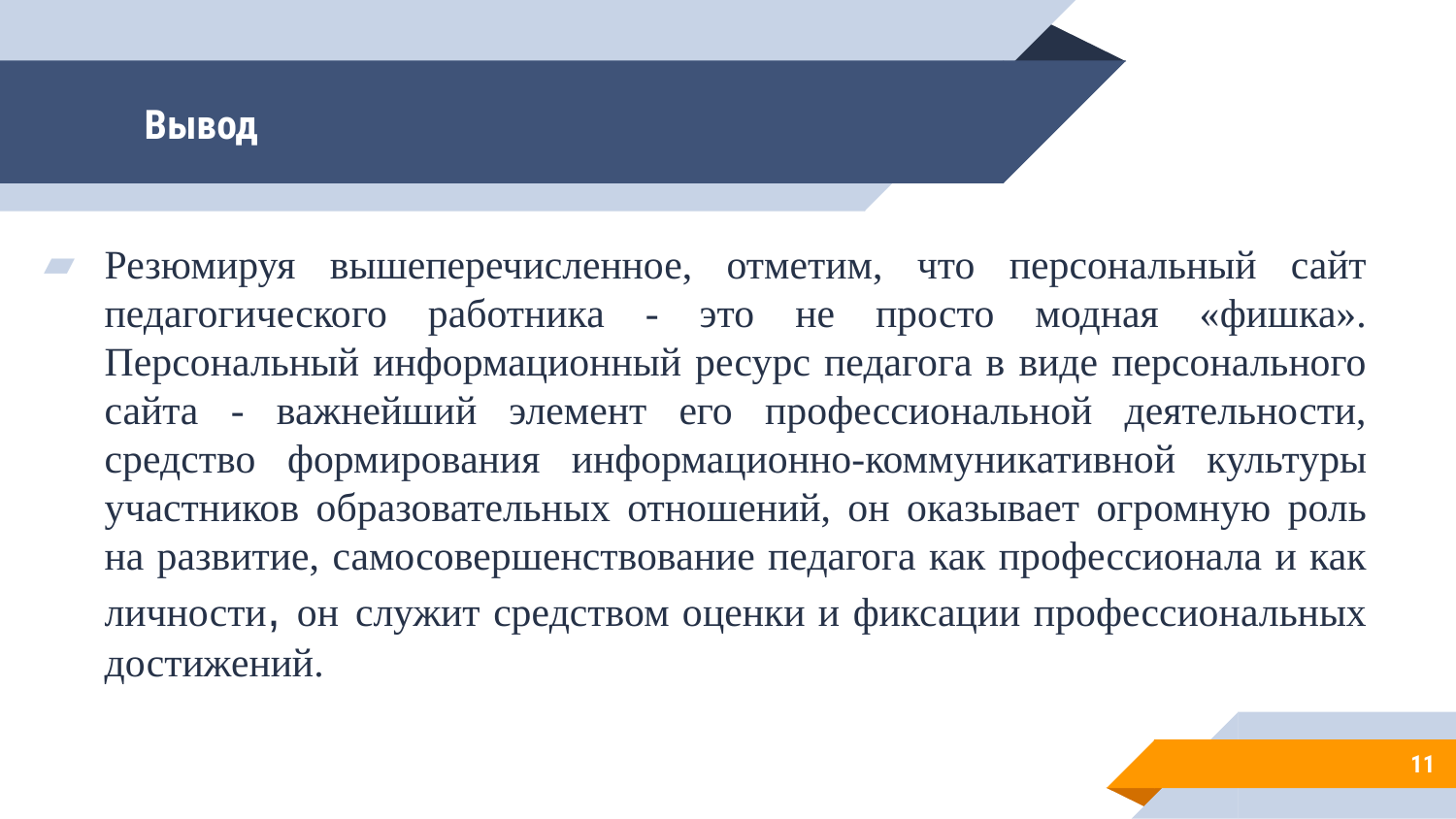

# Вывод
Резюмируя вышеперечисленное, отметим, что персональный сайт педагогического работника - это не просто модная «фишка». Персональный информационный ресурс педагога в виде персонального сайта - важнейший элемент его профессиональной деятельности, средство формирования информационно-коммуникативной культуры участников образовательных отношений, он оказывает огромную роль на развитие, самосовершенствование педагога как профессионала и как личности, он служит средством оценки и фиксации профессиональных достижений.
11